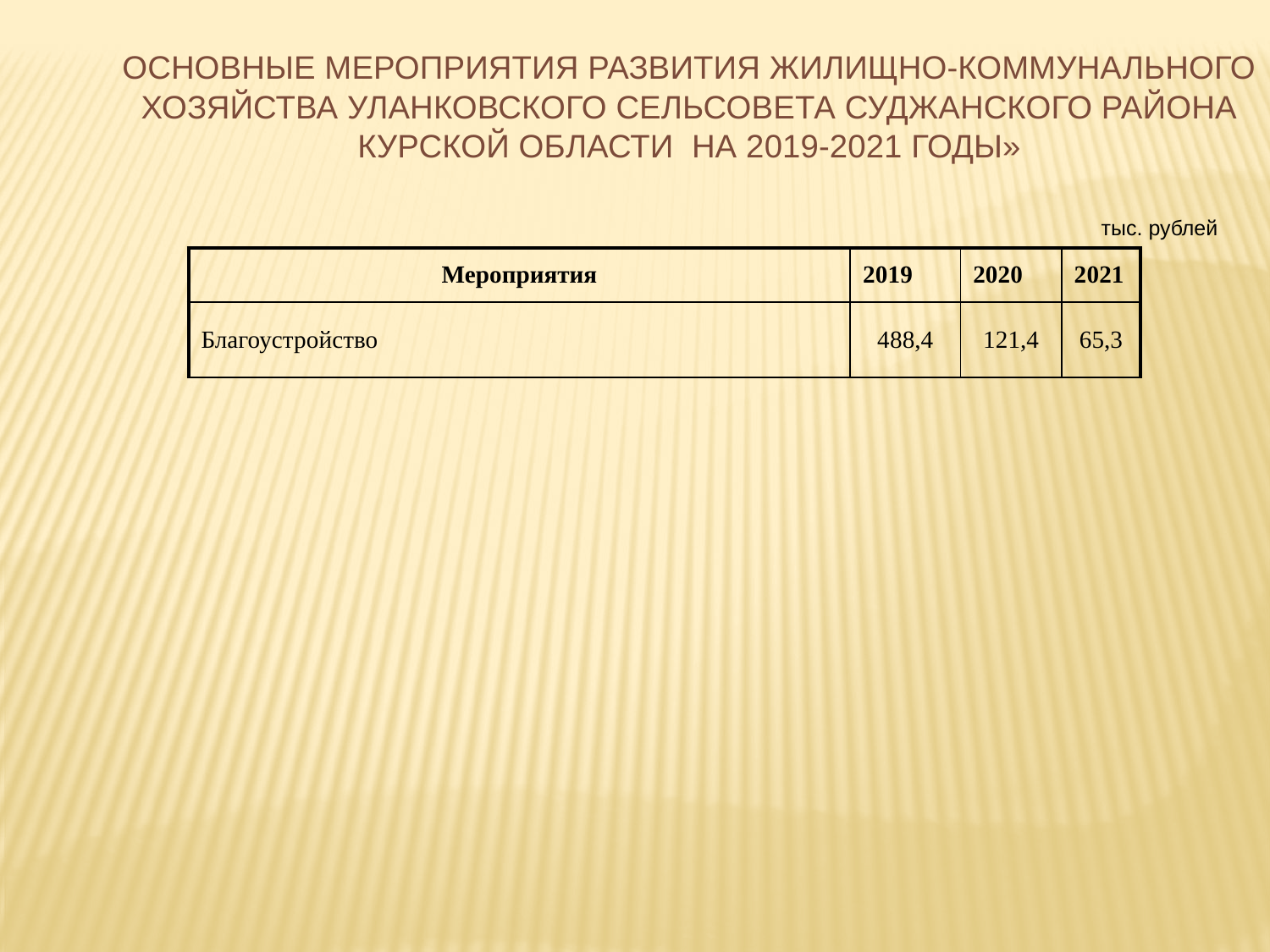

Основные мероприятия развития жилищно-коммунального хозяйства УЛАНКОВСКОГО сельсовета Суджанского района Курской области  на 2019-2021 годы»
    тыс. рублей
| Мероприятия | 2019 | 2020 | 2021 |
| --- | --- | --- | --- |
| Благоустройство | 488,4 | 121,4 | 65,3 |